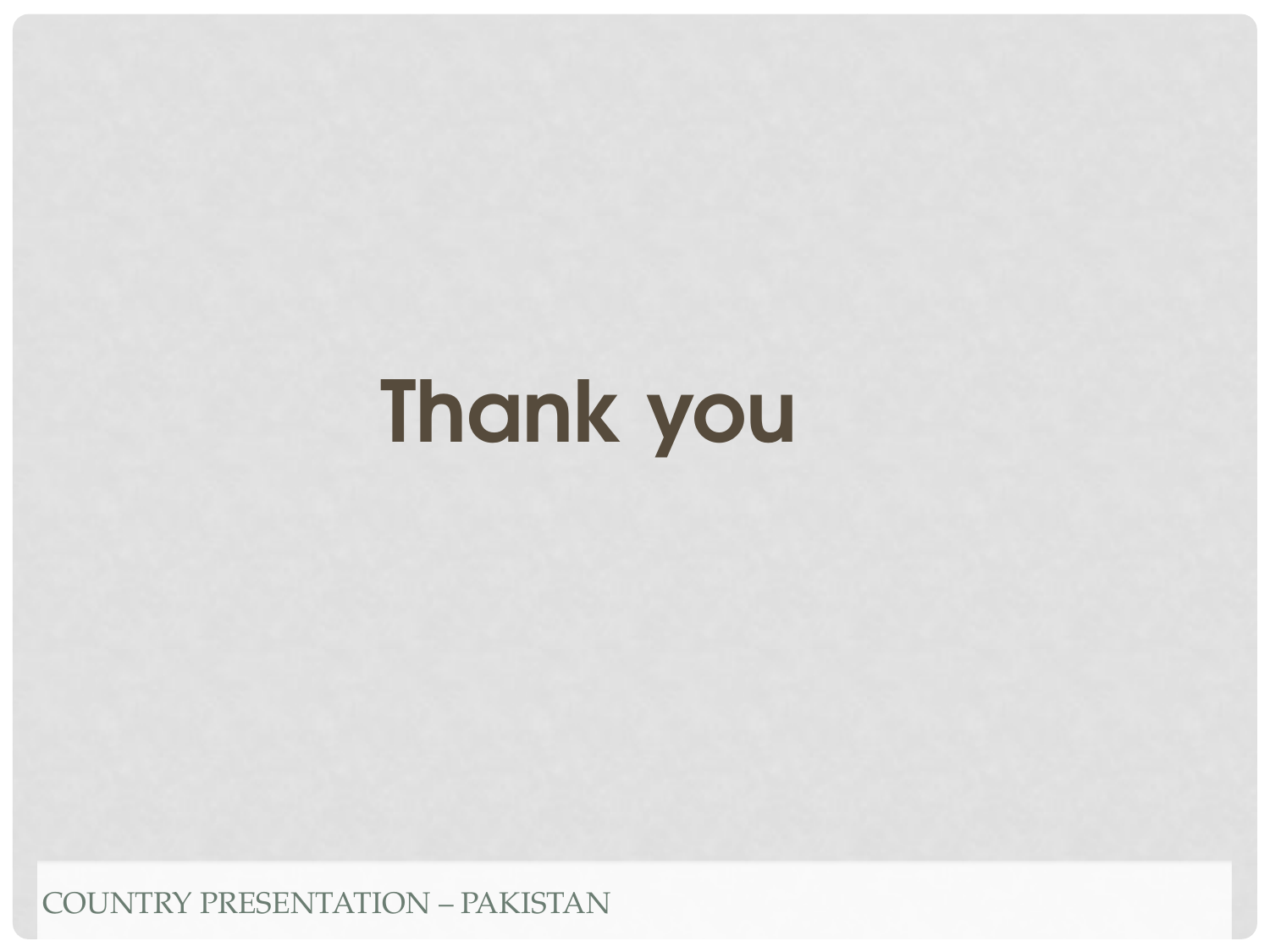

Thank you
# Country presentation – Pakistan